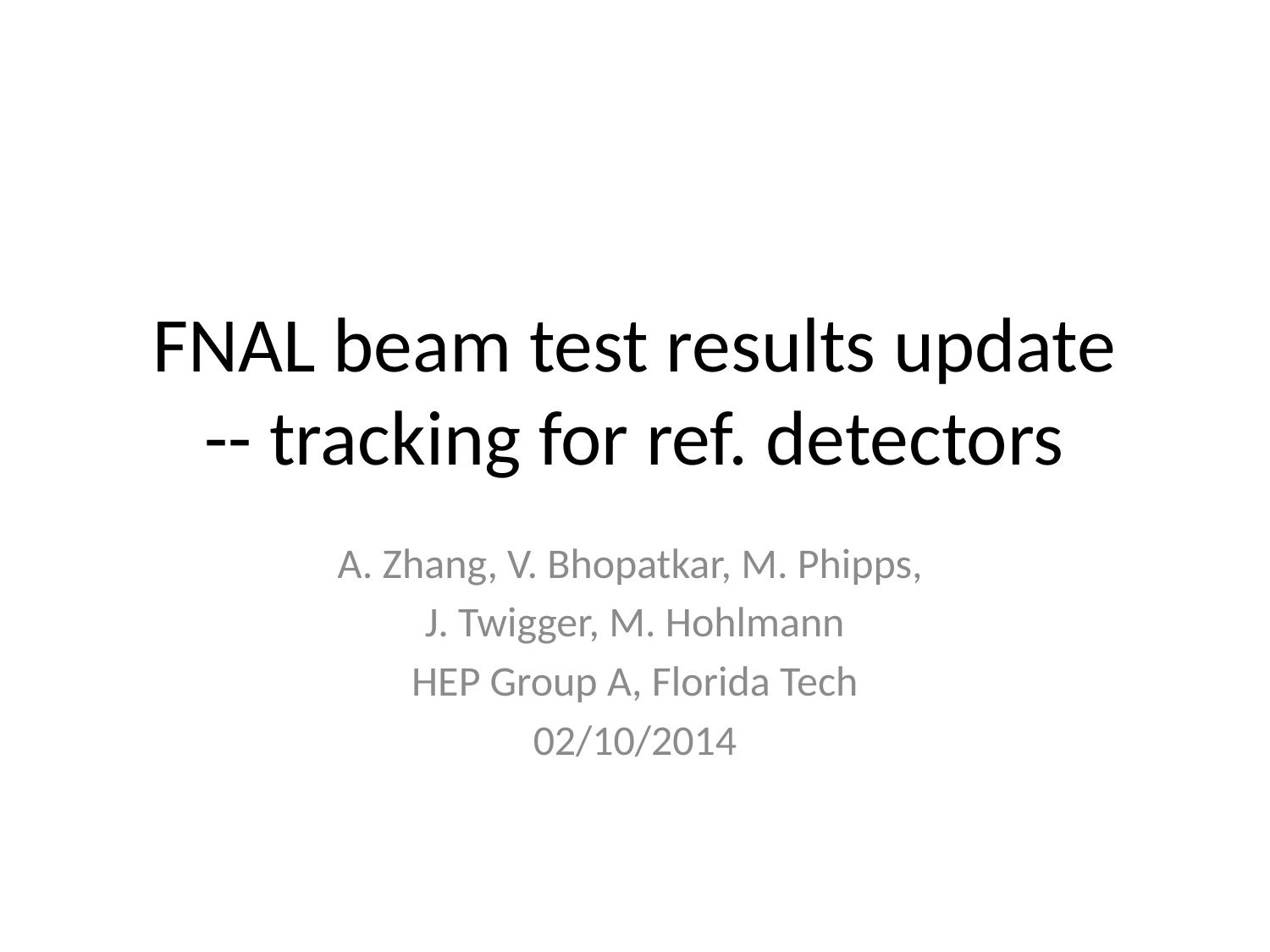

# FNAL beam test results update -- tracking for ref. detectors
A. Zhang, V. Bhopatkar, M. Phipps,
J. Twigger, M. Hohlmann
HEP Group A, Florida Tech
02/10/2014